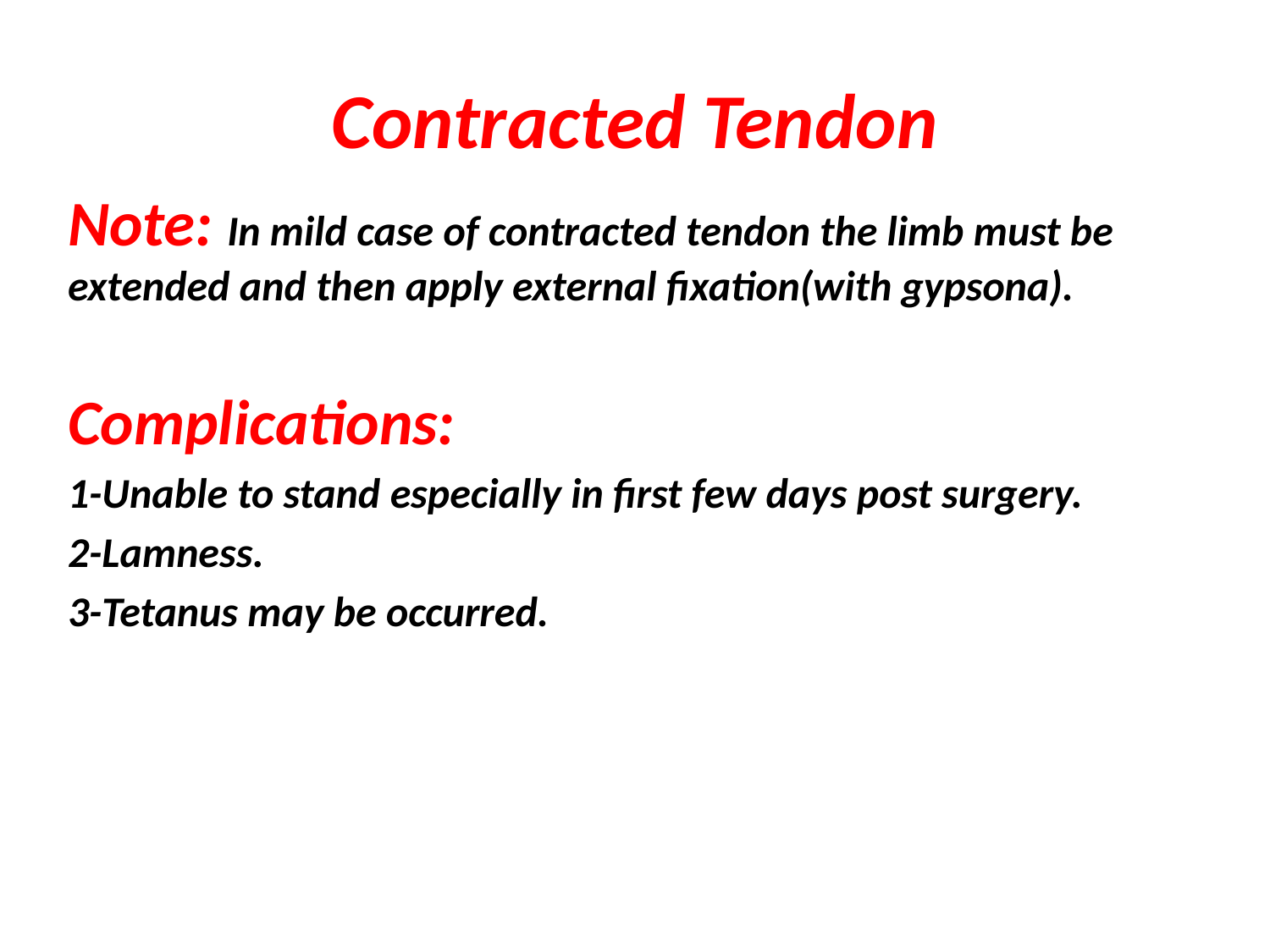

# Contracted Tendon
Note: In mild case of contracted tendon the limb must be extended and then apply external fixation(with gypsona).

Complications:
1-Unable to stand especially in first few days post surgery.
2-Lamness.
3-Tetanus may be occurred.